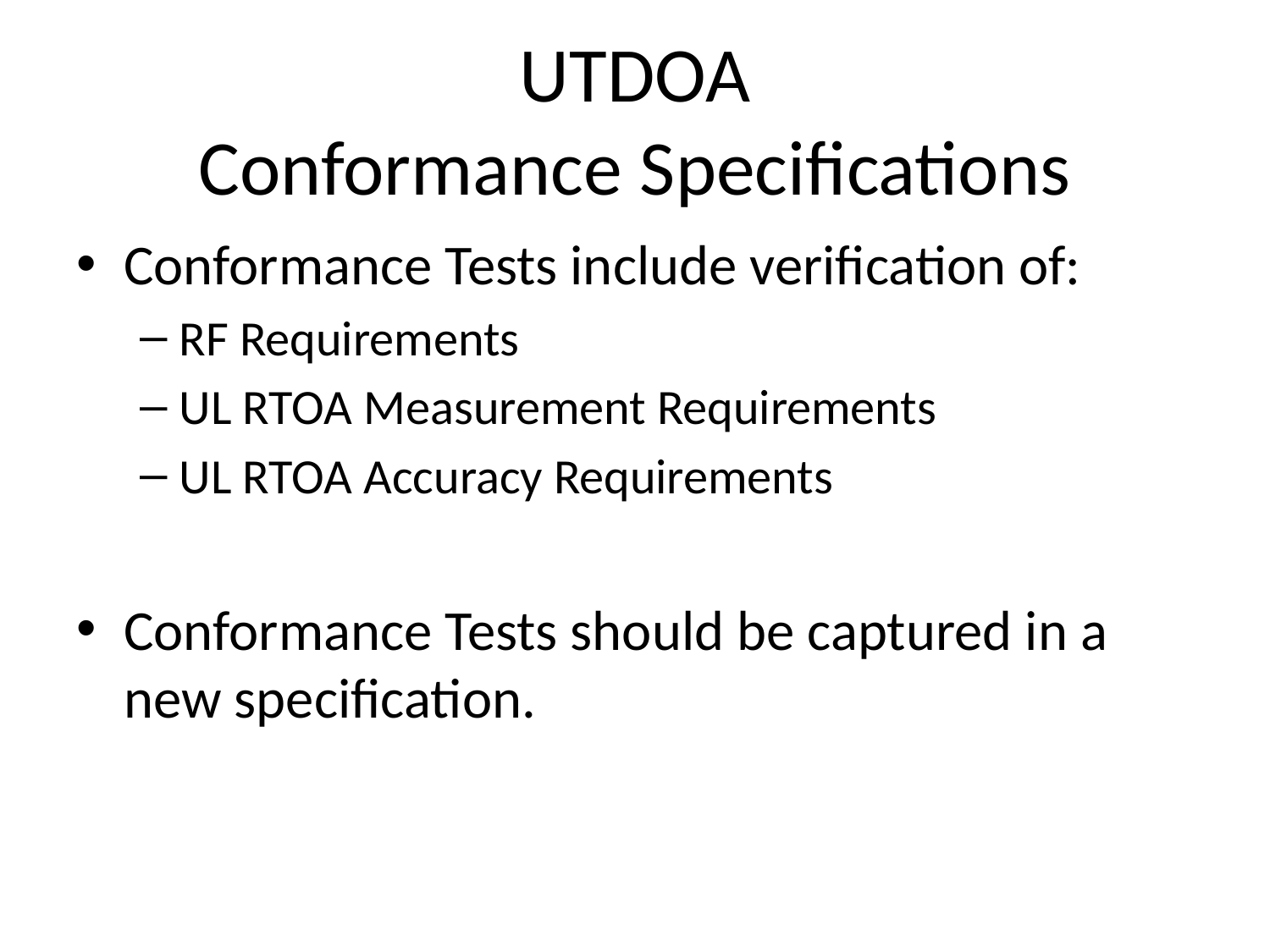

# UTDOA Conformance Specifications
Conformance Tests include verification of:
RF Requirements
UL RTOA Measurement Requirements
UL RTOA Accuracy Requirements

Conformance Tests should be captured in a new specification.